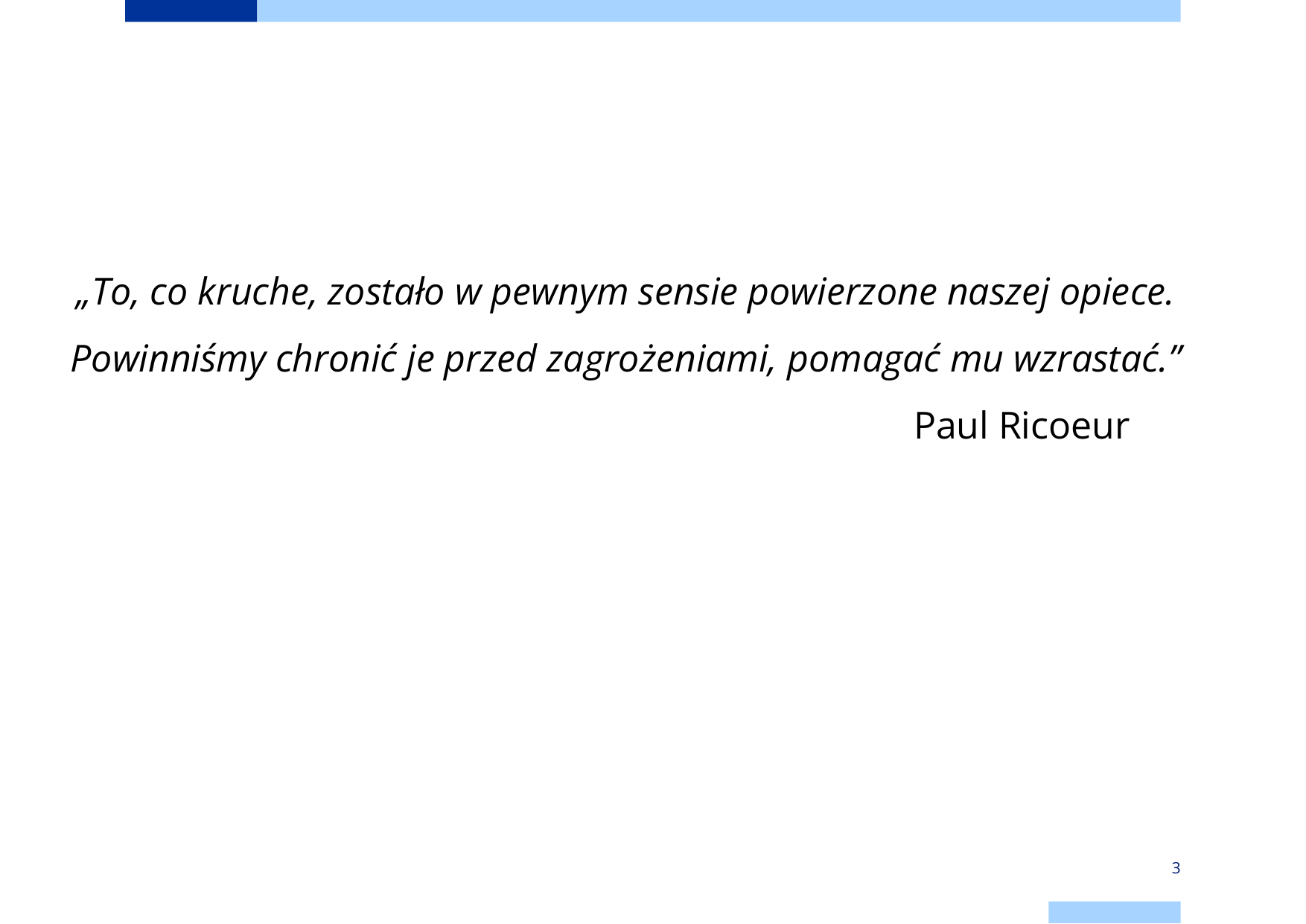

„To, co kruche, zostało w pewnym sensie powierzone naszej opiece.  Powinniśmy chronić je przed zagrożeniami, pomagać mu wzrastać.” 							Paul Ricoeur

3